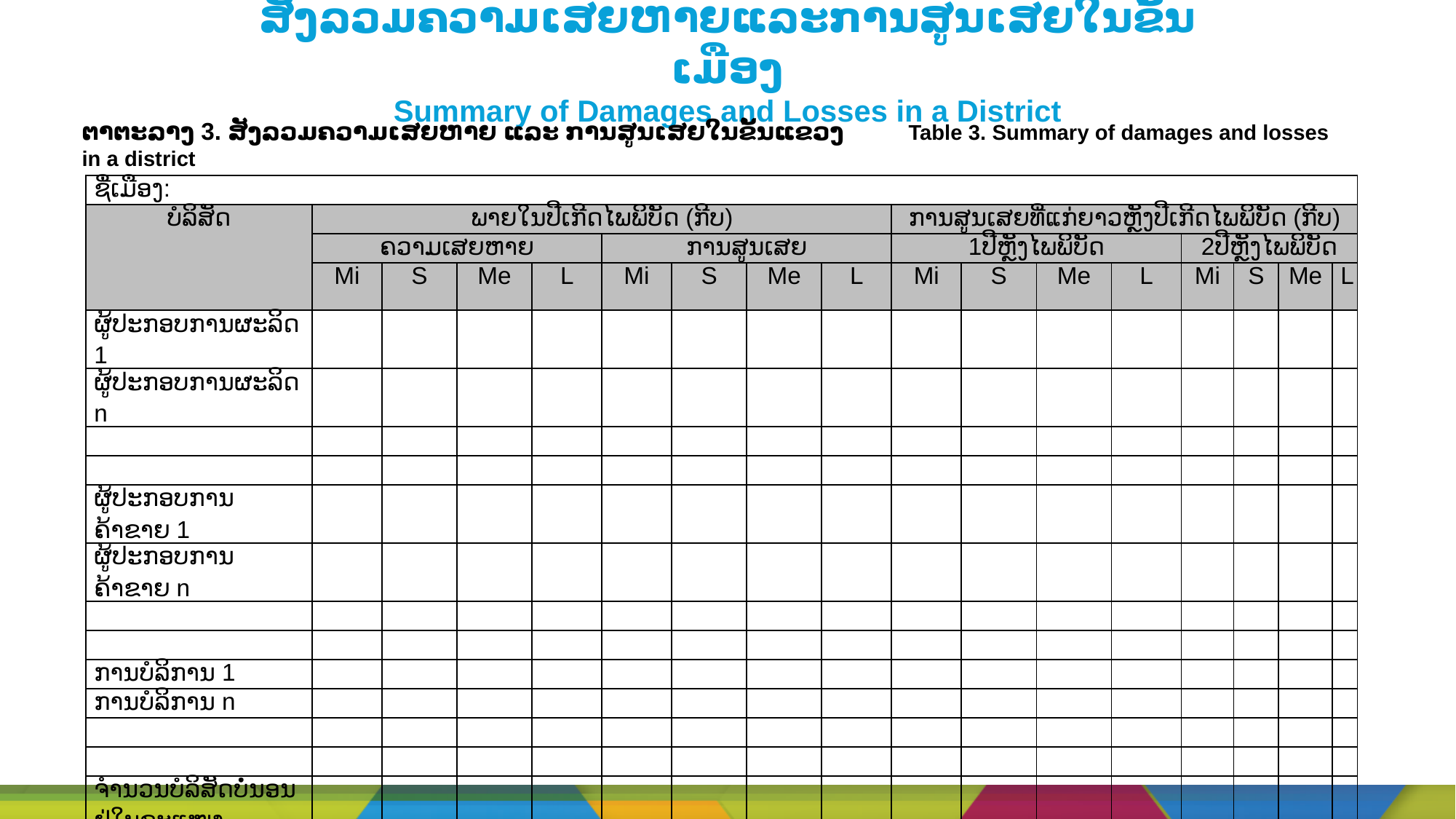

# ສັງລວມຄວາມເສຍຫາຍແລະການສູນເສຍໃນຂັ້ນເມືອງ Summary of Damages and Losses in a District
ຕາຕະລາງ 3. ສັງລວມຄວາມເສຍຫາຍ ແລະ ການສູນເສຍໃນຂັ້ນແຂວງ          Table 3. Summary of damages and losses in a district
| ຊື່ເມືອງ: |  |  |  |  |  |  |  |  |  |  |  |  |  |  |  |  |
| --- | --- | --- | --- | --- | --- | --- | --- | --- | --- | --- | --- | --- | --- | --- | --- | --- |
| ບໍລິສັດ | ພາຍໃນປີເກີດໄພພິບັດ (ກີບ) |  |  |  |  |  |  |  | ການສູນເສຍທີ່ແກ່ຍາວຫຼັງປີເກີດໄພພິບັດ (ກີບ) |  |  |  |  |  |  |  |
|  | ຄວາມເສຍຫາຍ |  |  |  | ການສູນເສຍ |  |  |  | 1ປີຫຼັງໄພພິບັດ |  |  |  | 2ປີຫຼັງໄພພິບັດ |  |  |  |
|  | Mi | S | Me | L | Mi | S | Me | L | Mi | S | Me | L | Mi | S | Me | L |
| ຜູ້ປະກອບການຜະລິດ 1 |  |  |  |  |  |  |  |  |  |  |  |  |  |  |  |  |
| ຜູ້ປະກອບການຜະລິດ n |  |  |  |  |  |  |  |  |  |  |  |  |  |  |  |  |
|  |  |  |  |  |  |  |  |  |  |  |  |  |  |  |  |  |
|  |  |  |  |  |  |  |  |  |  |  |  |  |  |  |  |  |
| ຜູ້ປະກອບການຄ້າຂາຍ 1 |  |  |  |  |  |  |  |  |  |  |  |  |  |  |  |  |
| ຜູ້ປະກອບການຄ້າຂາຍ n |  |  |  |  |  |  |  |  |  |  |  |  |  |  |  |  |
|  |  |  |  |  |  |  |  |  |  |  |  |  |  |  |  |  |
|  |  |  |  |  |  |  |  |  |  |  |  |  |  |  |  |  |
| ການບໍລິການ 1 |  |  |  |  |  |  |  |  |  |  |  |  |  |  |  |  |
| ການບໍລິການ n |  |  |  |  |  |  |  |  |  |  |  |  |  |  |  |  |
|  |  |  |  |  |  |  |  |  |  |  |  |  |  |  |  |  |
|  |  |  |  |  |  |  |  |  |  |  |  |  |  |  |  |  |
| ຈຳນວນບໍລິສັດບໍ່ນອນຢູ່ໃນຂະແໜງ |  |  |  |  |  |  |  |  |  |  |  |  |  |  |  |  |
|  |  |  |  |  |  |  |  |  |  |  |  |  |  |  |  |  |
|  |  |  |  |  |  |  |  |  |  |  |  |  |  |  |  |  |
| ລວມ |  |  |  |  |  |  |  |  |  |  |  |  |  |  |  |  |